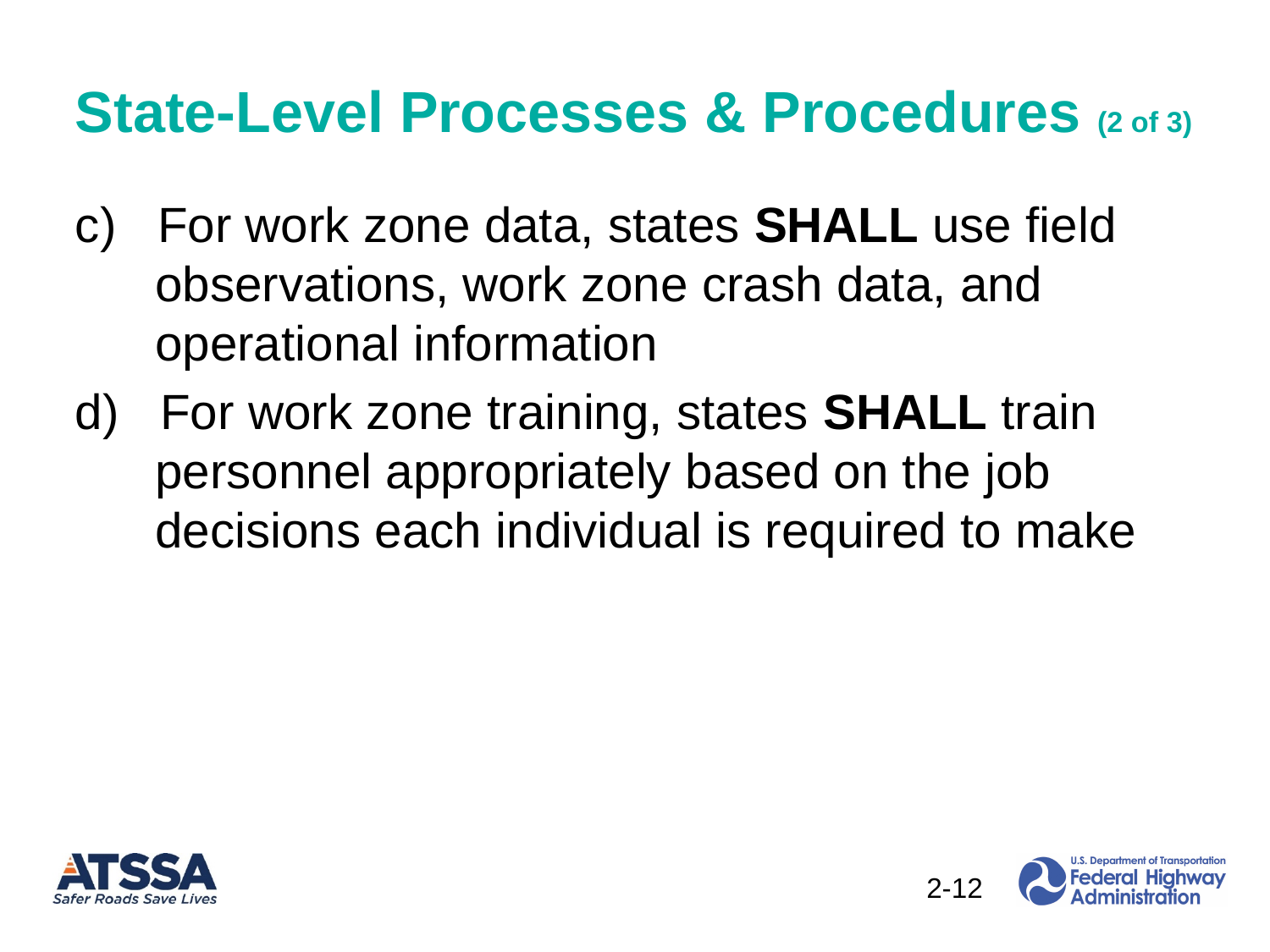

# State-Level Processes & Procedures (2 of 3)
c)   For work zone data, states SHALL use field observations, work zone crash data, and operational information
d)   For work zone training, states SHALL train personnel appropriately based on the job decisions each individual is required to make